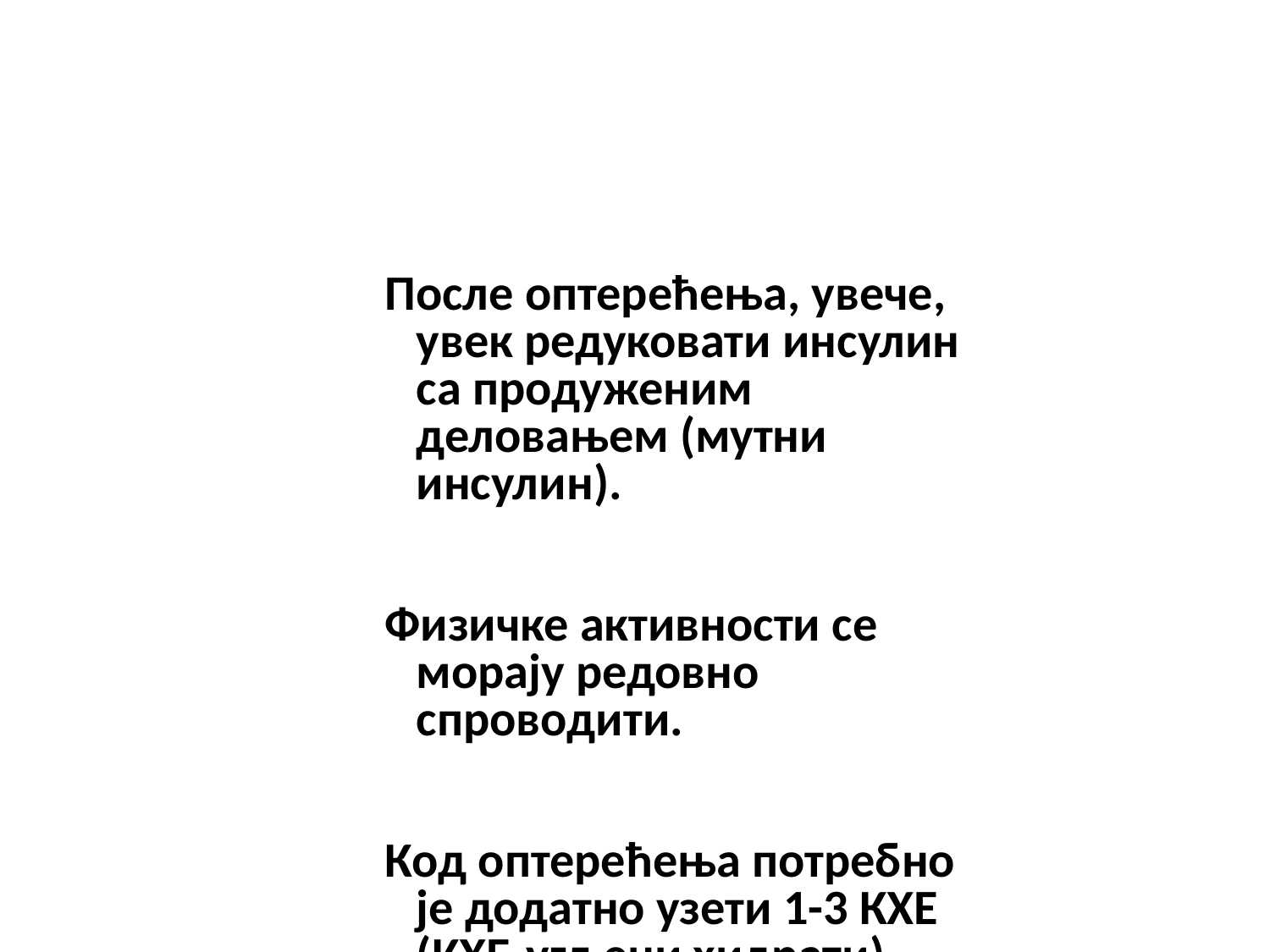

#
После оптерећења, увече, увек редуковати инсулин са продуженим деловањем (мутни инсулин).

Физичке активности се морају редовно спроводити.

Код оптерећења потребно је додатно узети 1-3 КХЕ (КХЕ-угљени хидрати)..